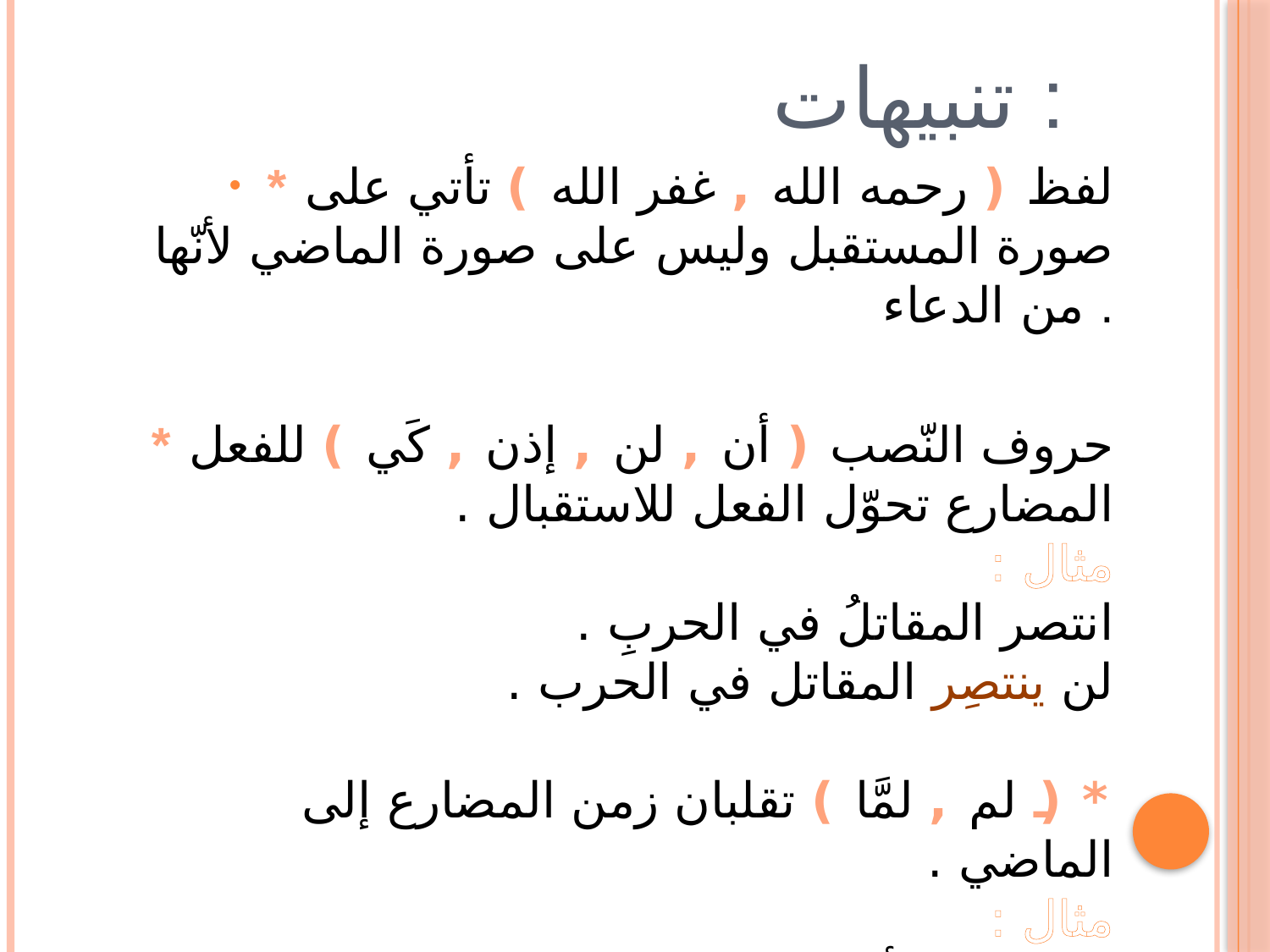

# تنبيهات :
* لفظ ( رحمه الله , غفر الله ) تأتي على صورة المستقبل وليس على صورة الماضي لأنّها من الدعاء .

* حروف النّصب ( أن , لن , إذن , كَي ) للفعل المضارع تحوّل الفعل للاستقبال .
مثال :
انتصر المقاتلُ في الحربِ .
لن ينتصِر المقاتل في الحرب .
* ( لم , لمَّا ) تقلبان زمن المضارع إلى الماضي .
مثال :
لم يطغَ أحد المقاتليْن على الآخر .